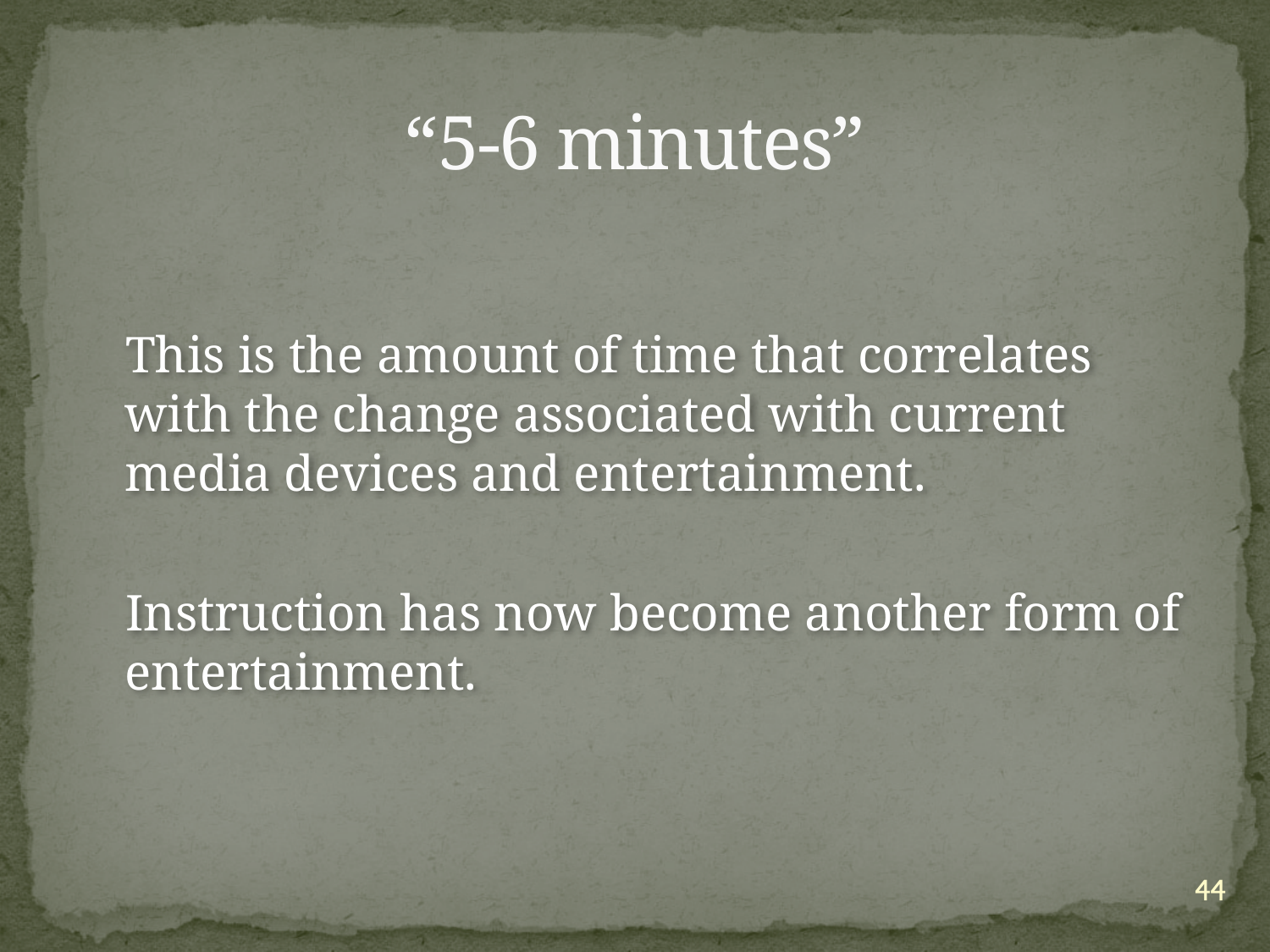

# “5-6 minutes”
   This is the amount of time that correlates with the change associated with current media devices and entertainment.

   Instruction has now become another form of entertainment.
44